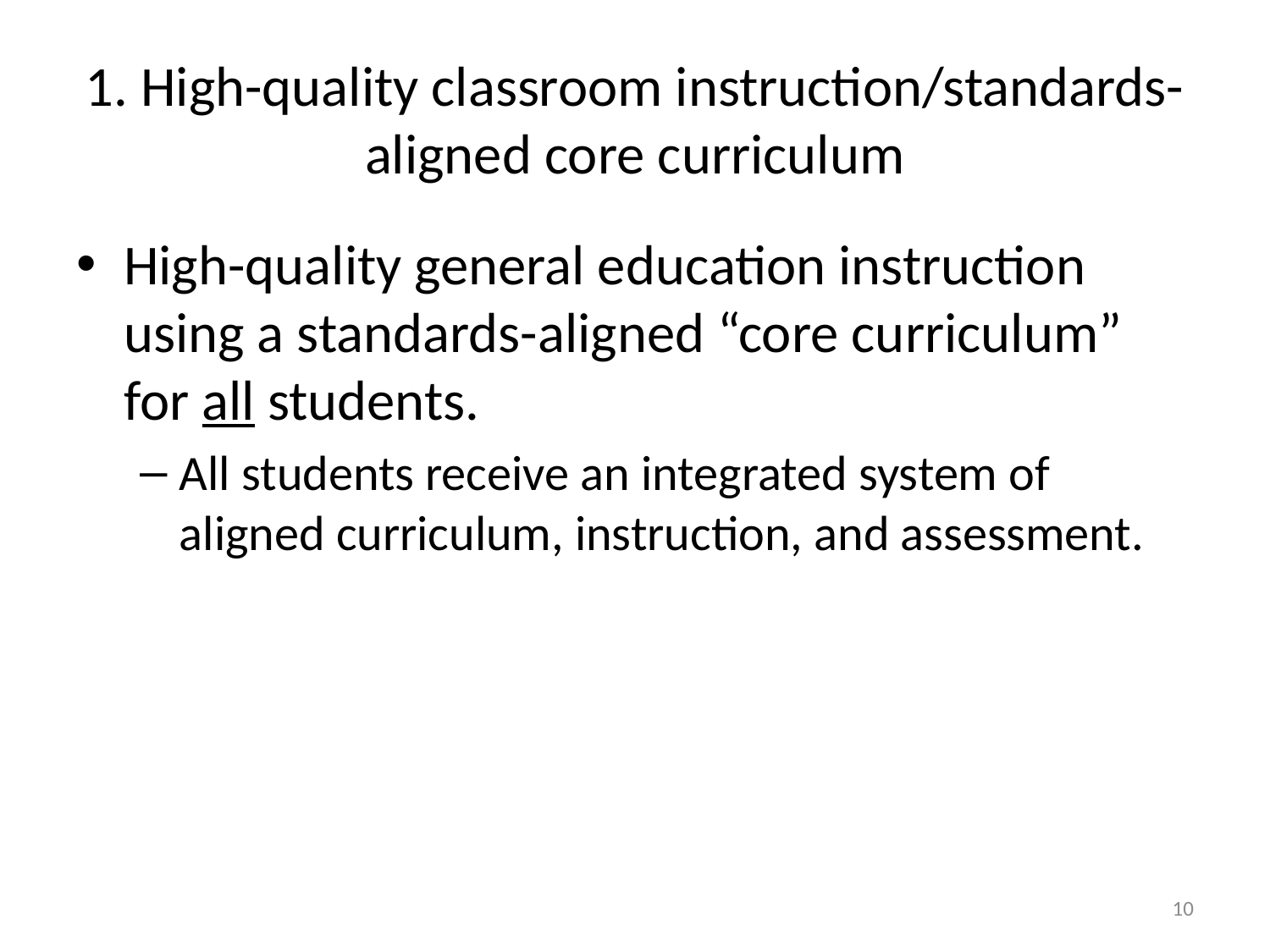

# 1. High-quality classroom instruction/standards-aligned core curriculum
High-quality general education instruction using a standards-aligned “core curriculum” for all students.
All students receive an integrated system of aligned curriculum, instruction, and assessment.
10